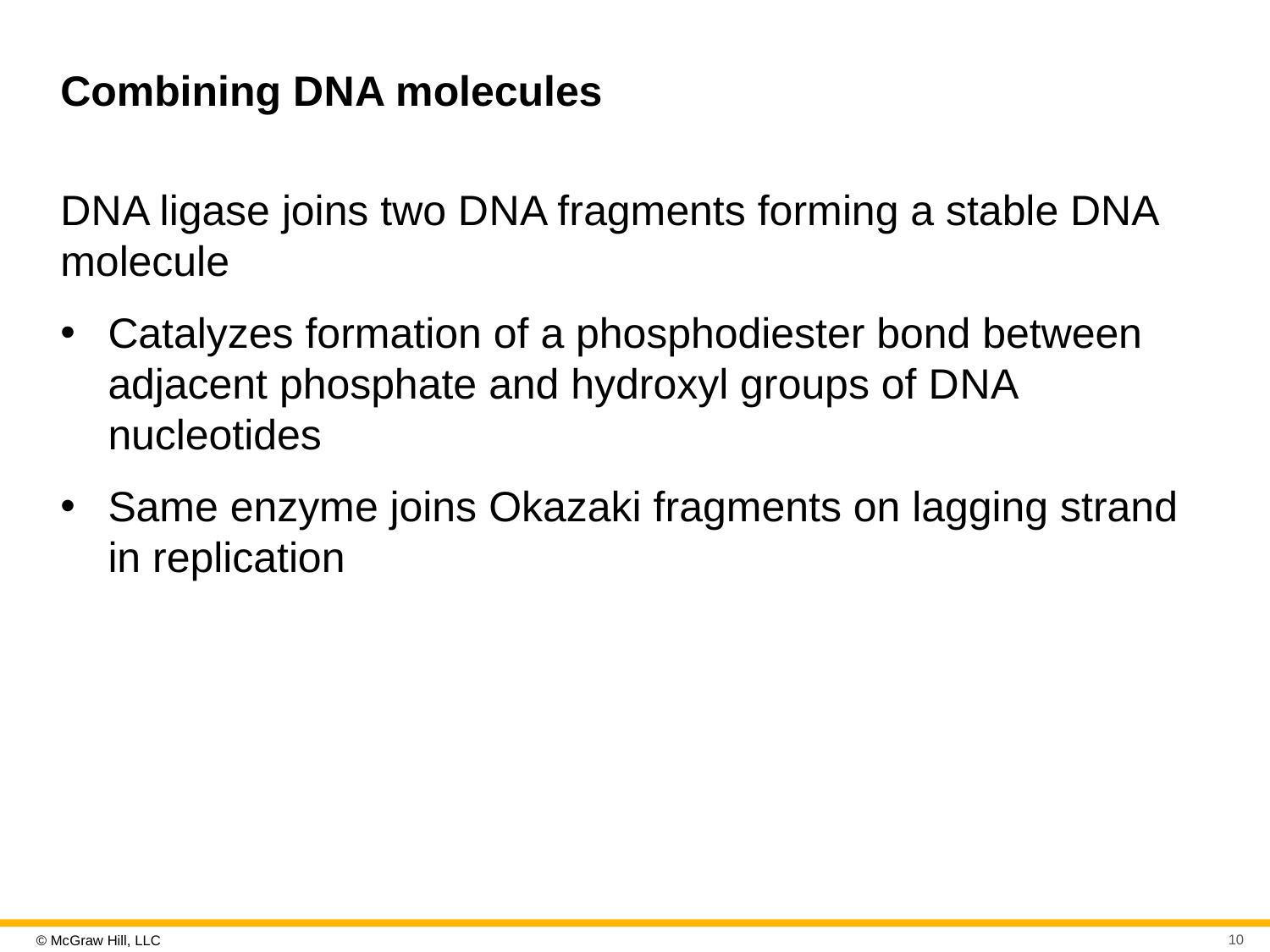

# Combining D N A molecules
D N A ligase joins two D N A fragments forming a stable DNA molecule
Catalyzes formation of a phosphodiester bond between adjacent phosphate and hydroxyl groups of D N A nucleotides
Same enzyme joins Okazaki fragments on lagging strand in replication
10